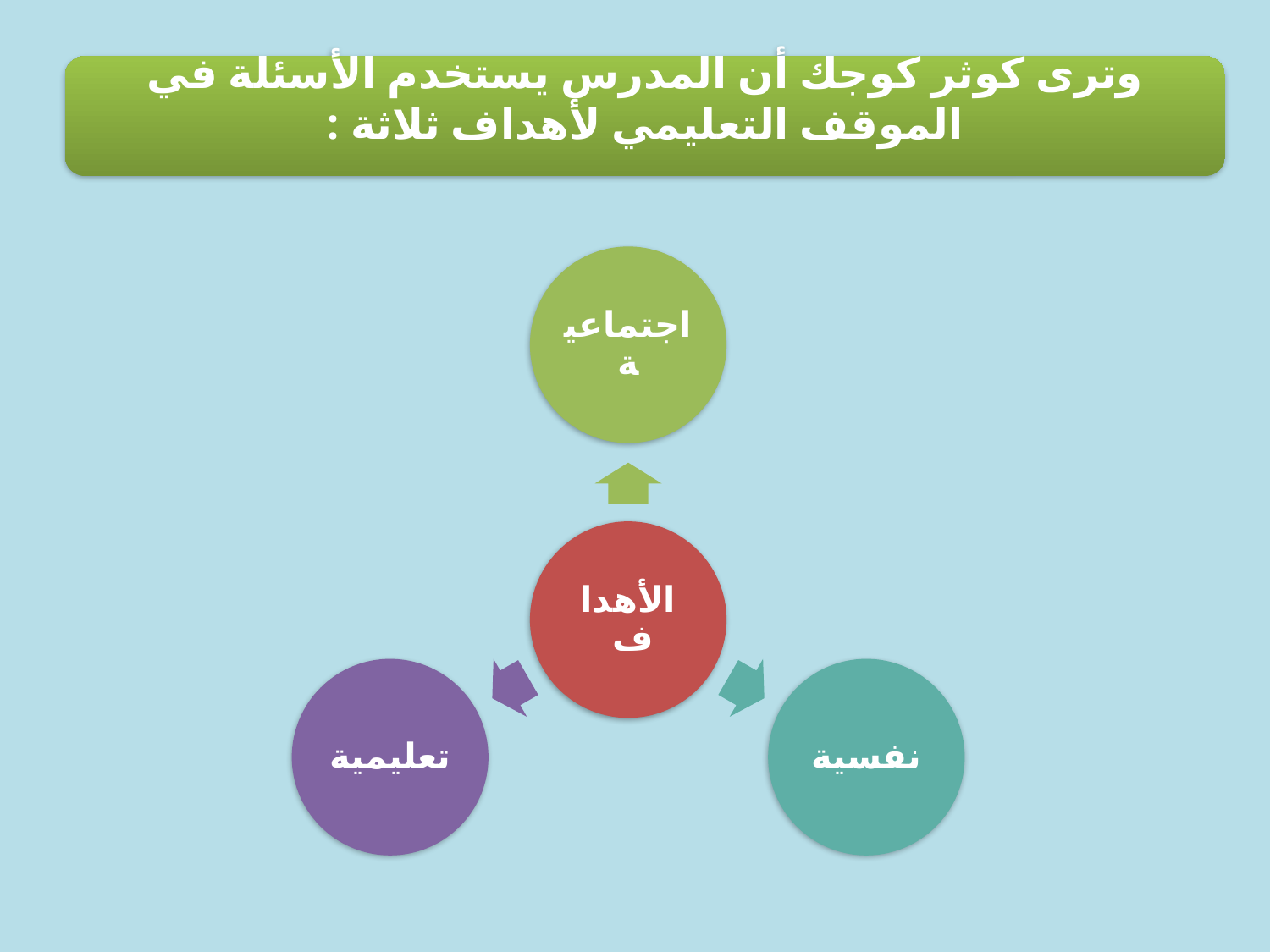

وترى كوثر كوجك أن المدرس يستخدم الأسئلة في الموقف التعليمي لأهداف ثلاثة :

الأهداف

اجتماعية

نفسية

تعليمية